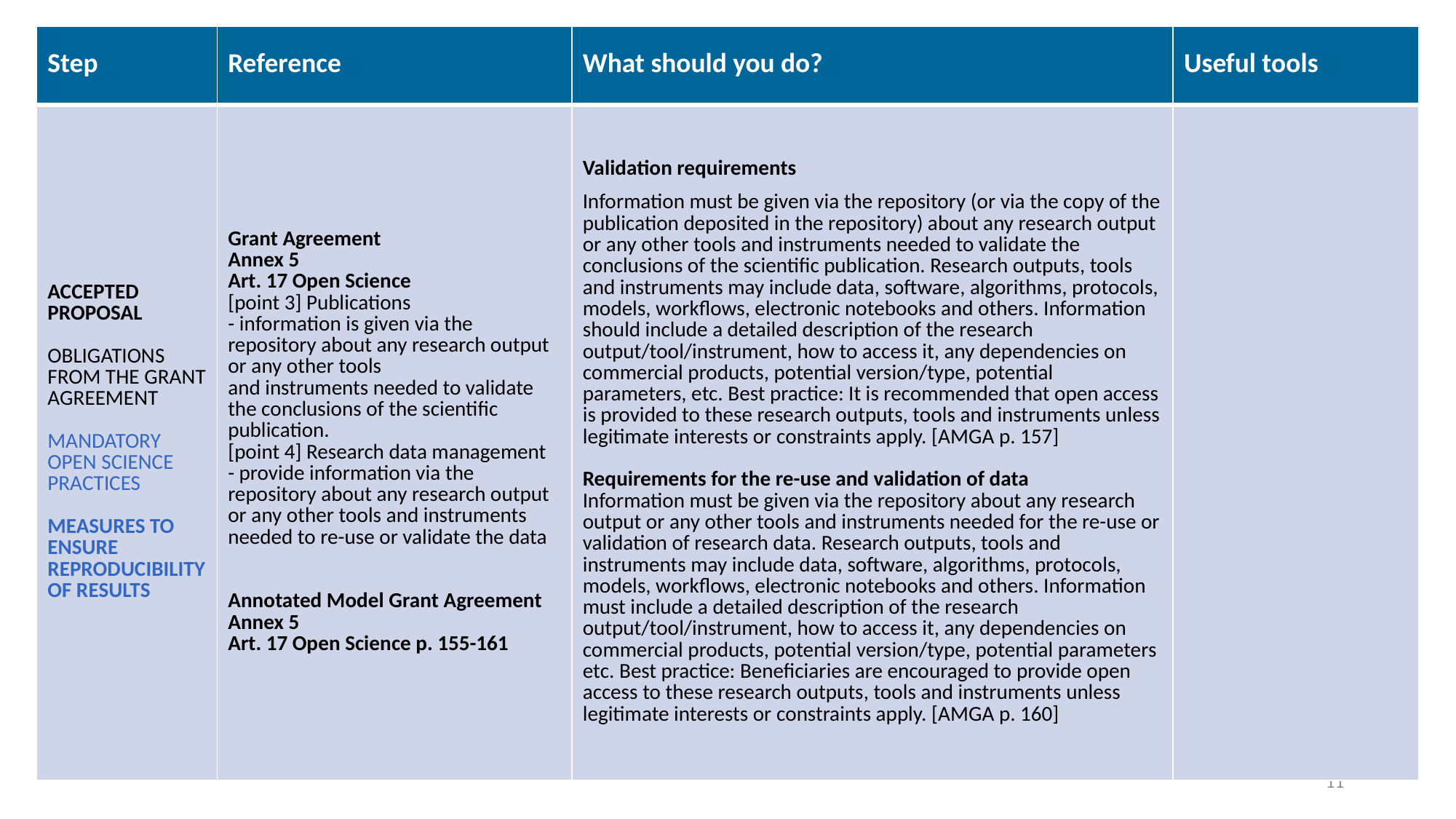

| Step | Reference | What should you do? | Useful tools |
| --- | --- | --- | --- |
| ACCEPTED PROPOSAL OBLIGATIONS FROM THE GRANT AGREEMENT MANDATORY OPEN SCIENCE PRACTICES MEASURES TO ENSURE REPRODUCIBILITY OF RESULTS | Grant Agreement Annex 5 Art. 17 Open Science [point 3] Publications - information is given via the repository about any research output or any other tools and instruments needed to validate the conclusions of the scientific publication. [point 4] Research data management - provide information via the repository about any research output or any other tools and instruments needed to re-use or validate the data Annotated Model Grant Agreement Annex 5 Art. 17 Open Science p. 155-161 | Validation requirements Information must be given via the repository (or via the copy of the publication deposited in the repository) about any research output or any other tools and instruments needed to validate the conclusions of the scientific publication. Research outputs, tools and instruments may include data, software, algorithms, protocols, models, workflows, electronic notebooks and others. Information should include a detailed description of the research output/tool/instrument, how to access it, any dependencies on commercial products, potential version/type, potential parameters, etc. Best practice: It is recommended that open access is provided to these research outputs, tools and instruments unless legitimate interests or constraints apply. [AMGA p. 157] Requirements for the re-use and validation of data Information must be given via the repository about any research output or any other tools and instruments needed for the re-use or validation of research data. Research outputs, tools and instruments may include data, software, algorithms, protocols, models, workflows, electronic notebooks and others. Information must include a detailed description of the research output/tool/instrument, how to access it, any dependencies on commercial products, potential version/type, potential parameters etc. Best practice: Beneficiaries are encouraged to provide open access to these research outputs, tools and instruments unless legitimate interests or constraints apply. [AMGA p. 160] |  |
11